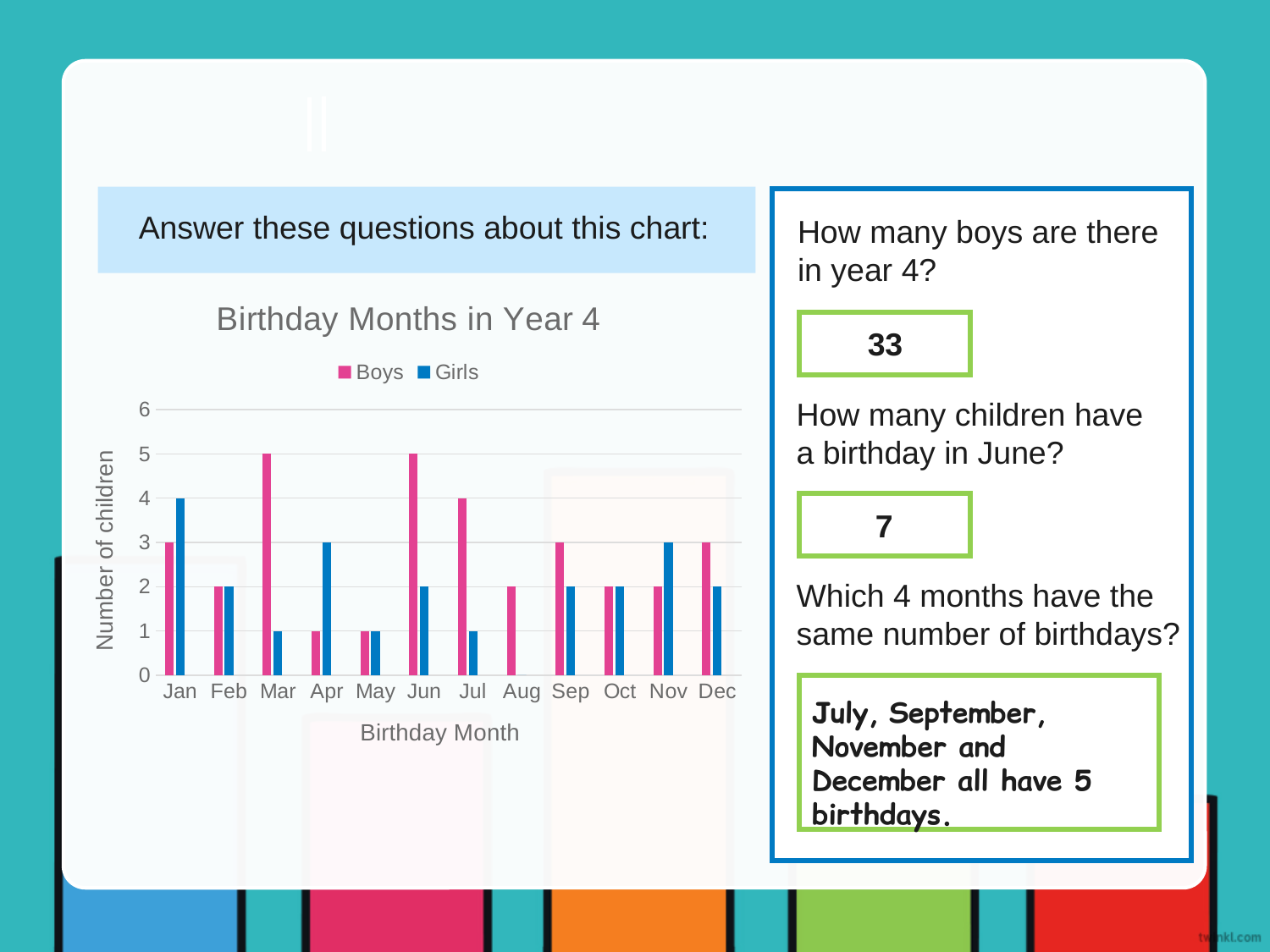

Answer these questions about this chart:
How many boys are there in year 4?

### Chart: Birthday Months in Year 4

| Category | Boys | Girls | Column2 |
|---|---|---|---|
| Jan | 3.0 | 4.0 | None |
| Feb | 2.0 | 2.0 | None |
| Mar | 5.0 | 1.0 | None |
| Apr | 1.0 | 3.0 | None |
| May | 1.0 | 1.0 | None |
| Jun | 5.0 | 2.0 | None |
| Jul | 4.0 | 1.0 | None |
| Aug | 2.0 | 0.0 | None |
| Sep | 3.0 | 2.0 | None |
| Oct | 2.0 | 2.0 | None |
| Nov | 2.0 | 3.0 | None |
| Dec | 3.0 | 2.0 | None |
33
How many children have a birthday in June?

7
Which 4 months have the same number of birthdays?

July, September, November and December all have 5 birthdays.